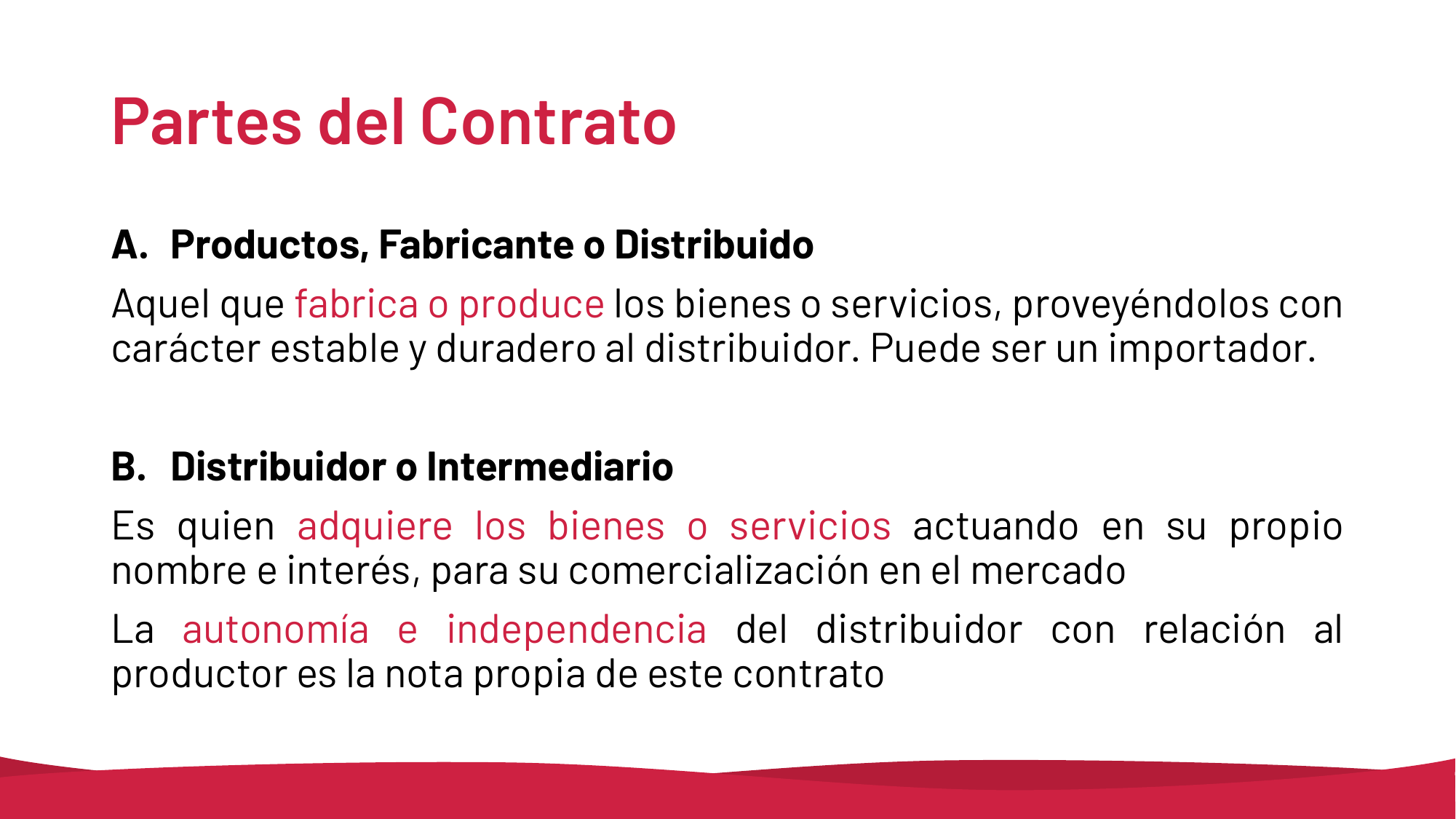

# Partes del Contrato
Productos, Fabricante o Distribuido
Aquel que fabrica o produce los bienes o servicios, proveyéndolos con carácter estable y duradero al distribuidor. Puede ser un importador.

Distribuidor o Intermediario
Es quien adquiere los bienes o servicios actuando en su propio nombre e interés, para su comercialización en el mercado
La autonomía e independencia del distribuidor con relación al productor es la nota propia de este contrato